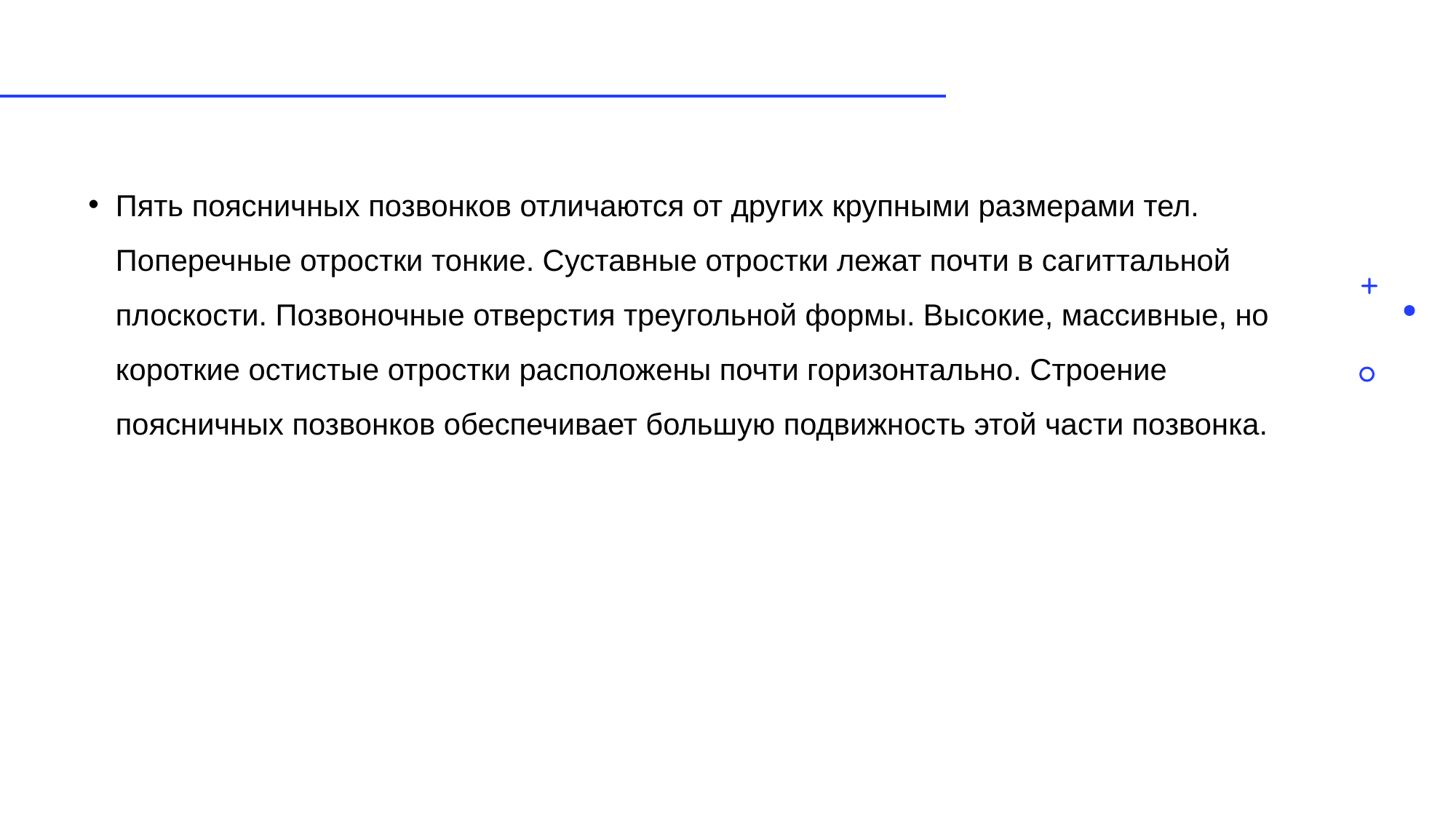

Пять поясничных позвонков отличаются от других крупными размерами тел. Поперечные отростки тонкие. Суставные отростки лежат почти в сагиттальной плоскости. Позвоночные отверстия треугольной формы. Высокие, массивные, но короткие остистые отростки расположены почти горизонтально. Строение поясничных позвонков обеспечивает большую подвижность этой части позвонка.